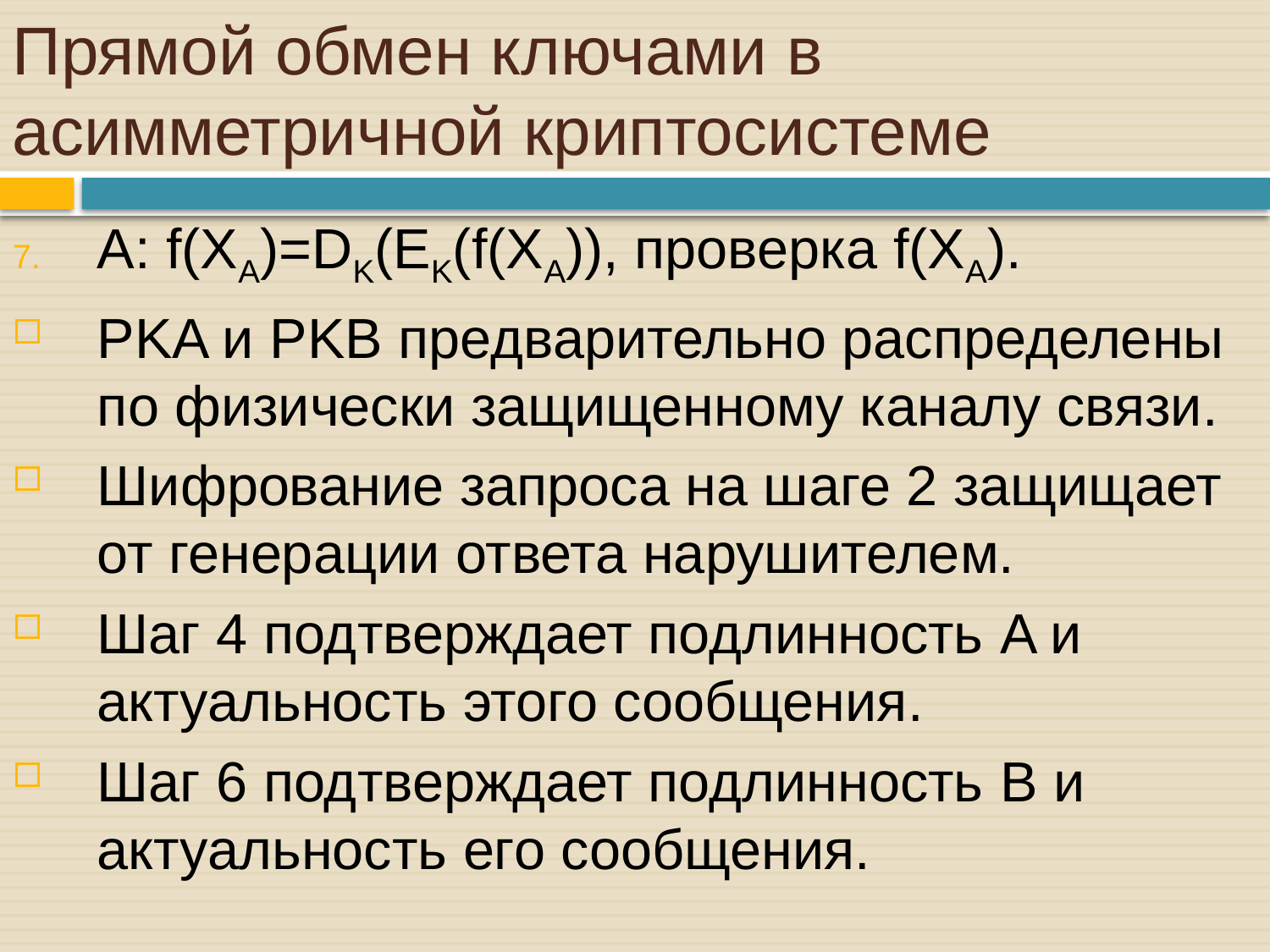

# Прямой обмен ключами в асимметричной криптосистеме
A: f(XA)=DK(EK(f(XA)), проверка f(XA).
PKA и PKB предварительно распределены по физически защищенному каналу связи.
Шифрование запроса на шаге 2 защищает от генерации ответа нарушителем.
Шаг 4 подтверждает подлинность A и актуальность этого сообщения.
Шаг 6 подтверждает подлинность B и актуальность его сообщения.